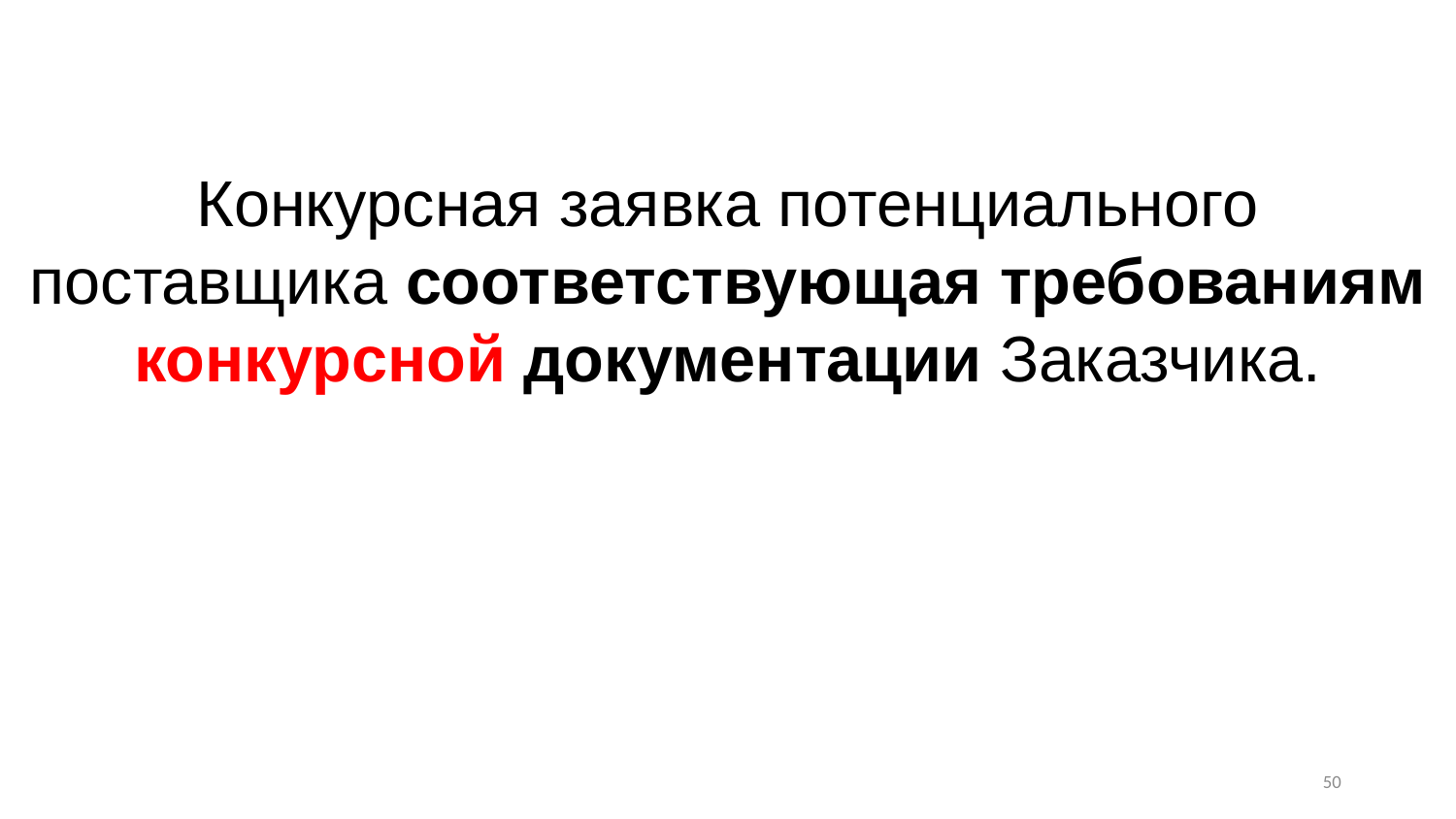

Конкурсная заявка потенциального поставщика соответствующая требованиям конкурсной документации Заказчика.
50